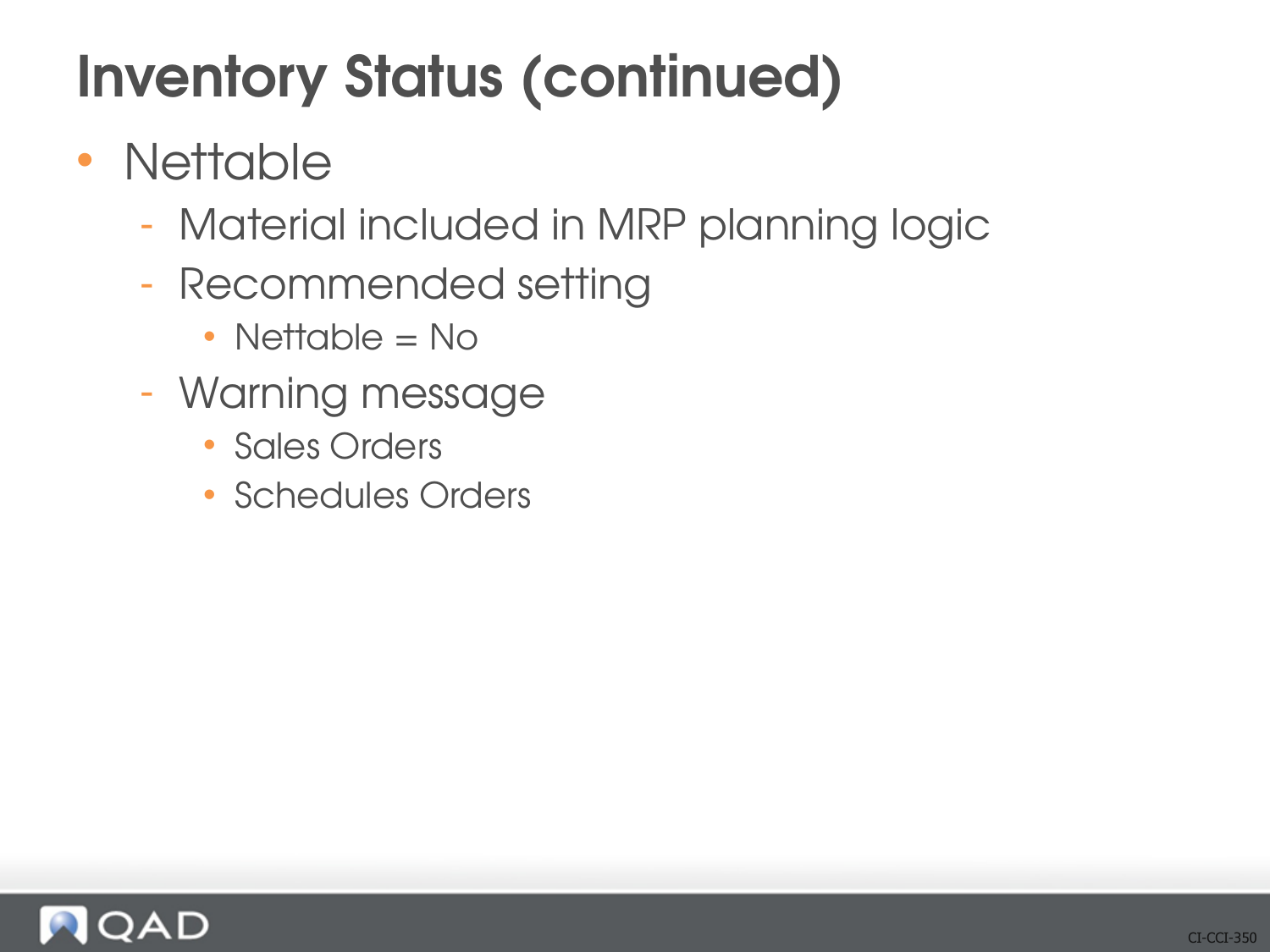

# Inventory Status (continued)
Nettable
Material included in MRP planning logic
Recommended setting
Nettable = No
Warning message
Sales Orders
Schedules Orders
CI-CCI-350